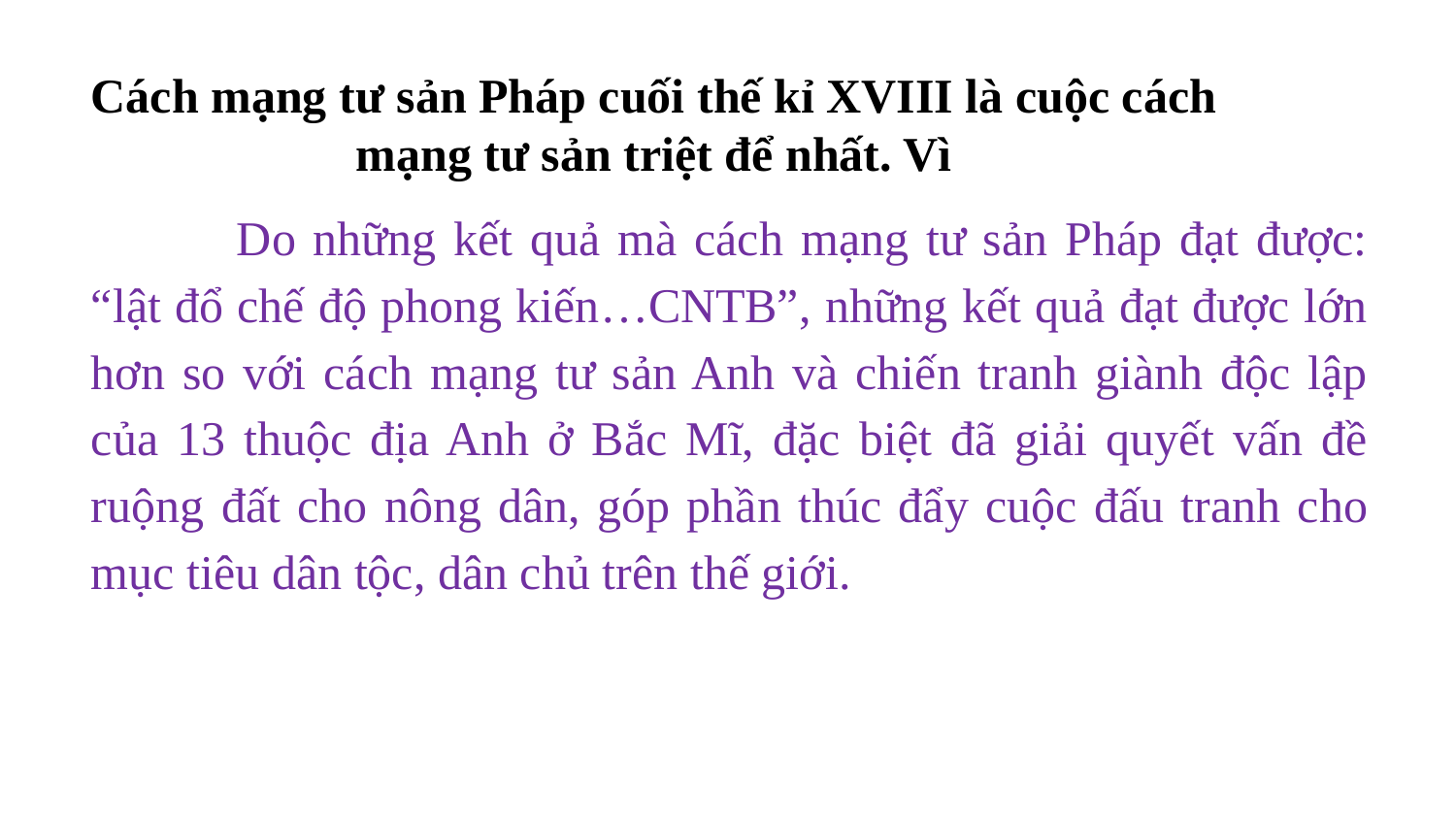

Cách mạng tư sản Pháp cuối thế kỉ XVIII là cuộc cách mạng tư sản triệt để nhất. Vì
	Do những kết quả mà cách mạng tư sản Pháp đạt được: “lật đổ chế độ phong kiến…CNTB”, những kết quả đạt được lớn hơn so với cách mạng tư sản Anh và chiến tranh giành độc lập của 13 thuộc địa Anh ở Bắc Mĩ, đặc biệt đã giải quyết vấn đề ruộng đất cho nông dân, góp phần thúc đẩy cuộc đấu tranh cho mục tiêu dân tộc, dân chủ trên thế giới.